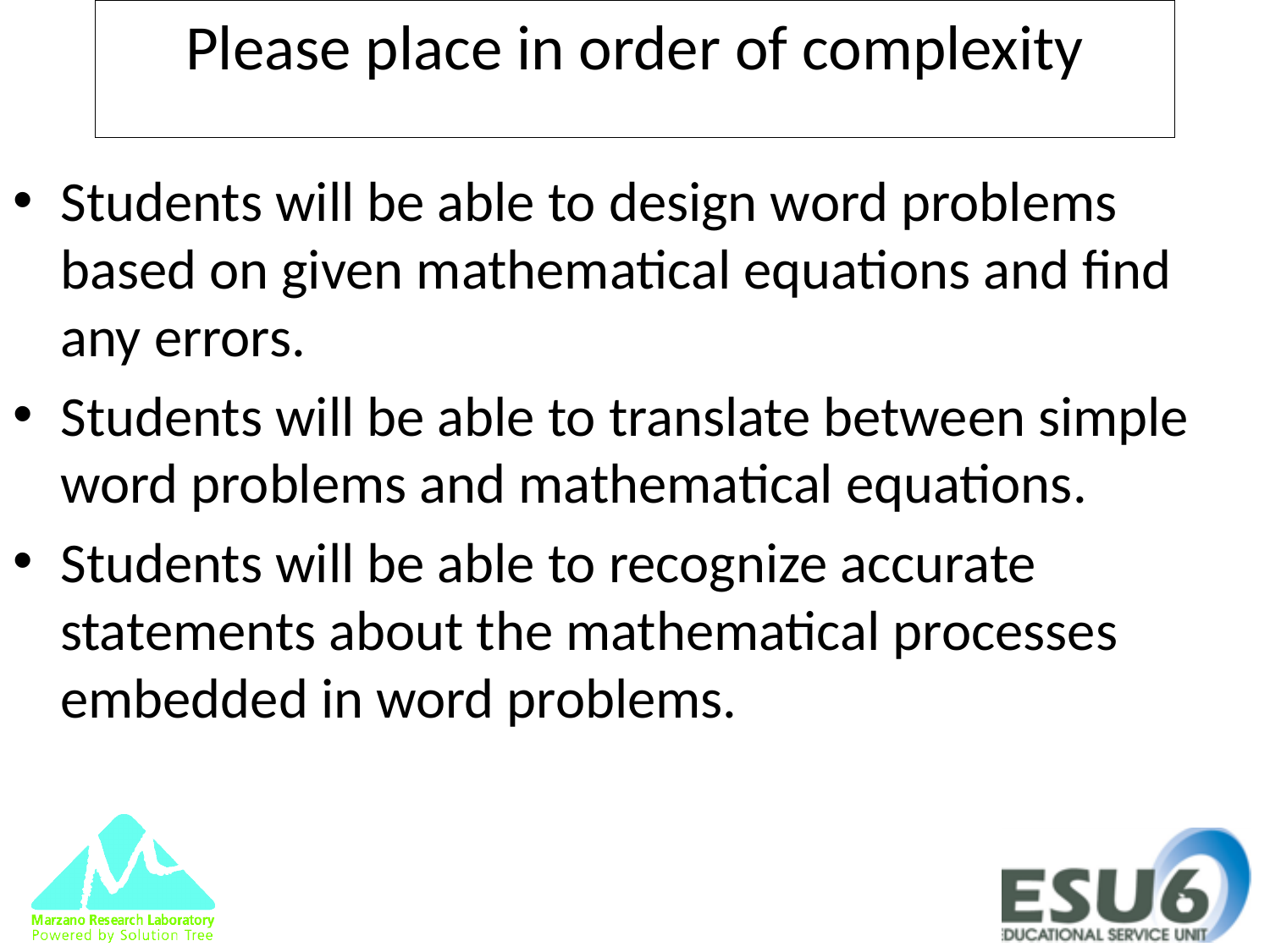

Please place in order of complexity
Students will be able to design word problems based on given mathematical equations and find any errors.
Students will be able to translate between simple word problems and mathematical equations.
Students will be able to recognize accurate statements about the mathematical processes embedded in word problems.